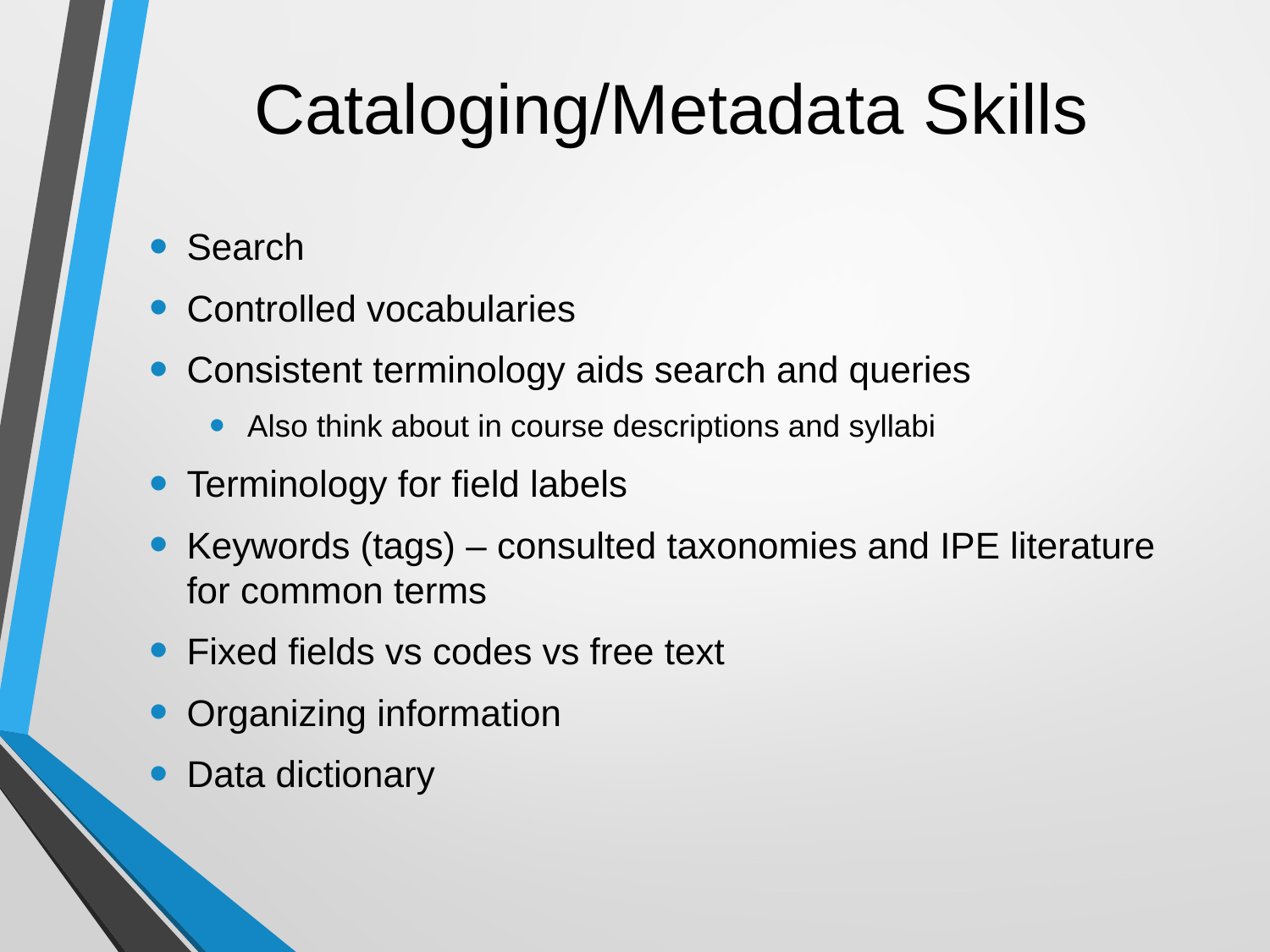

# Cataloging/Metadata Skills
Search
Controlled vocabularies
Consistent terminology aids search and queries
Also think about in course descriptions and syllabi
Terminology for field labels
Keywords (tags) – consulted taxonomies and IPE literature for common terms
Fixed fields vs codes vs free text
Organizing information
Data dictionary